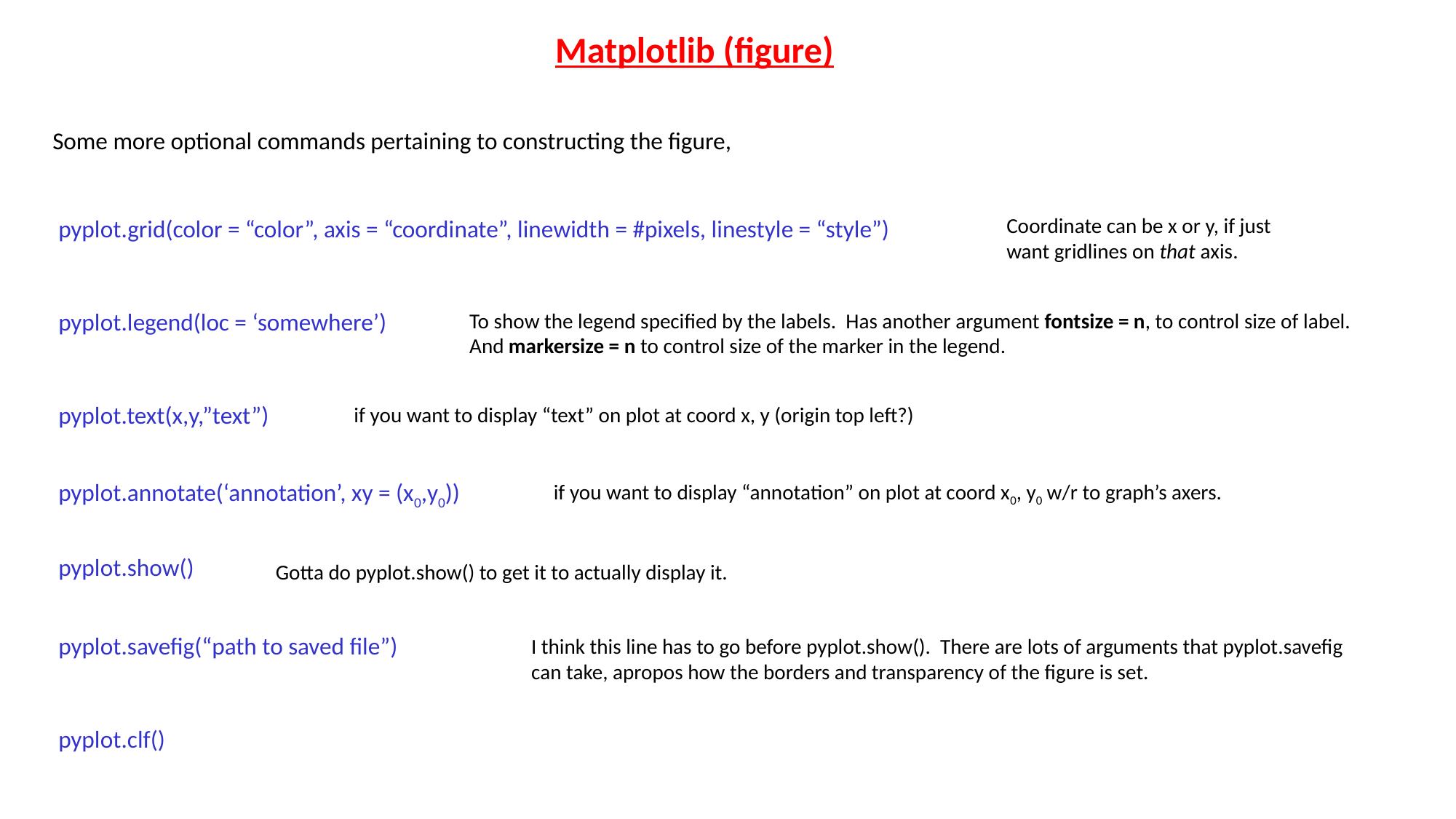

Matplotlib (figure)
Some more optional commands pertaining to constructing the figure,
Coordinate can be x or y, if just want gridlines on that axis.
pyplot.grid(color = “color”, axis = “coordinate”, linewidth = #pixels, linestyle = “style”)
pyplot.legend(loc = ‘somewhere’)
To show the legend specified by the labels.  Has another argument fontsize = n, to control size of label.  And markersize = n to control size of the marker in the legend.
pyplot.text(x,y,”text”)
if you want to display “text” on plot at coord x, y (origin top left?)
pyplot.annotate(‘annotation’, xy = (x0,y0))
if you want to display “annotation” on plot at coord x0, y0 w/r to graph’s axers.
pyplot.show()
Gotta do pyplot.show() to get it to actually display it.
pyplot.savefig(“path to saved file”)
I think this line has to go before pyplot.show().  There are lots of arguments that pyplot.savefig can take, apropos how the borders and transparency of the figure is set.
pyplot.clf()